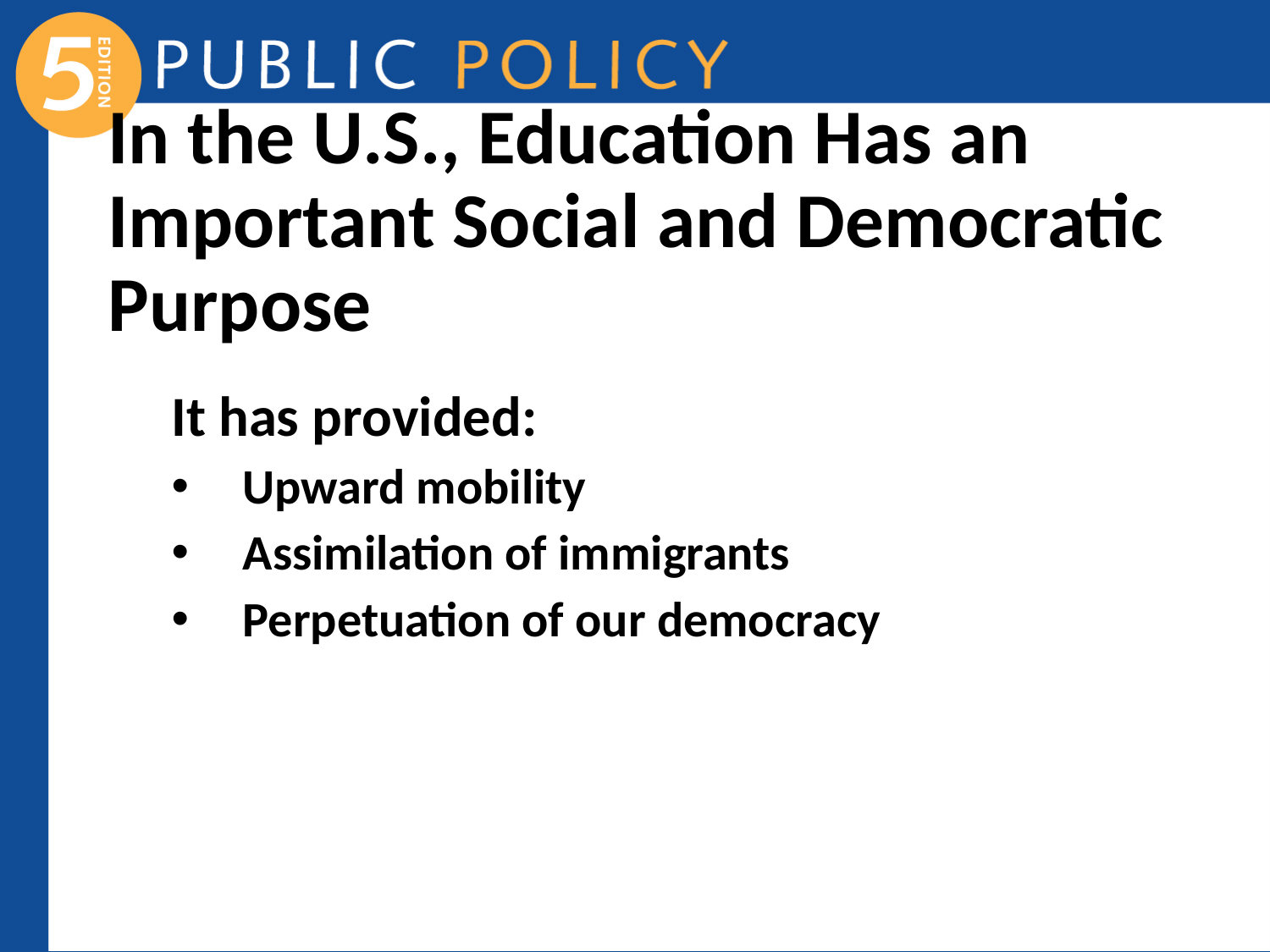

# In the U.S., Education Has an Important Social and Democratic Purpose
It has provided:
Upward mobility
Assimilation of immigrants
Perpetuation of our democracy